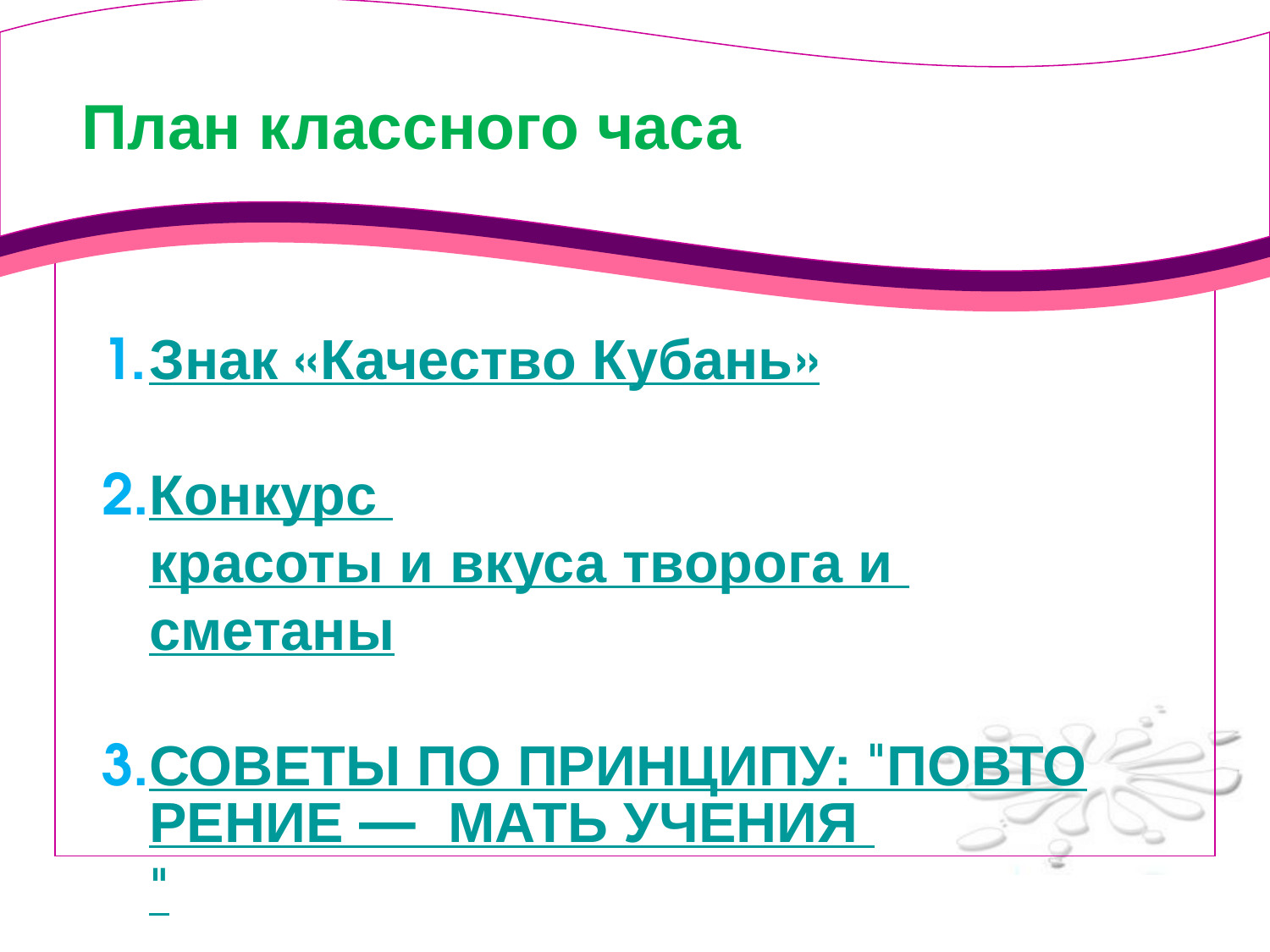

План классного часа
Знак «Качество Кубань»

Конкурс красоты и вкуса творога и сметаны

СОВЕТЫ ПО ПРИНЦИПУ: "ПОВТОРЕНИЕ —  МАТЬ УЧЕНИЯ "